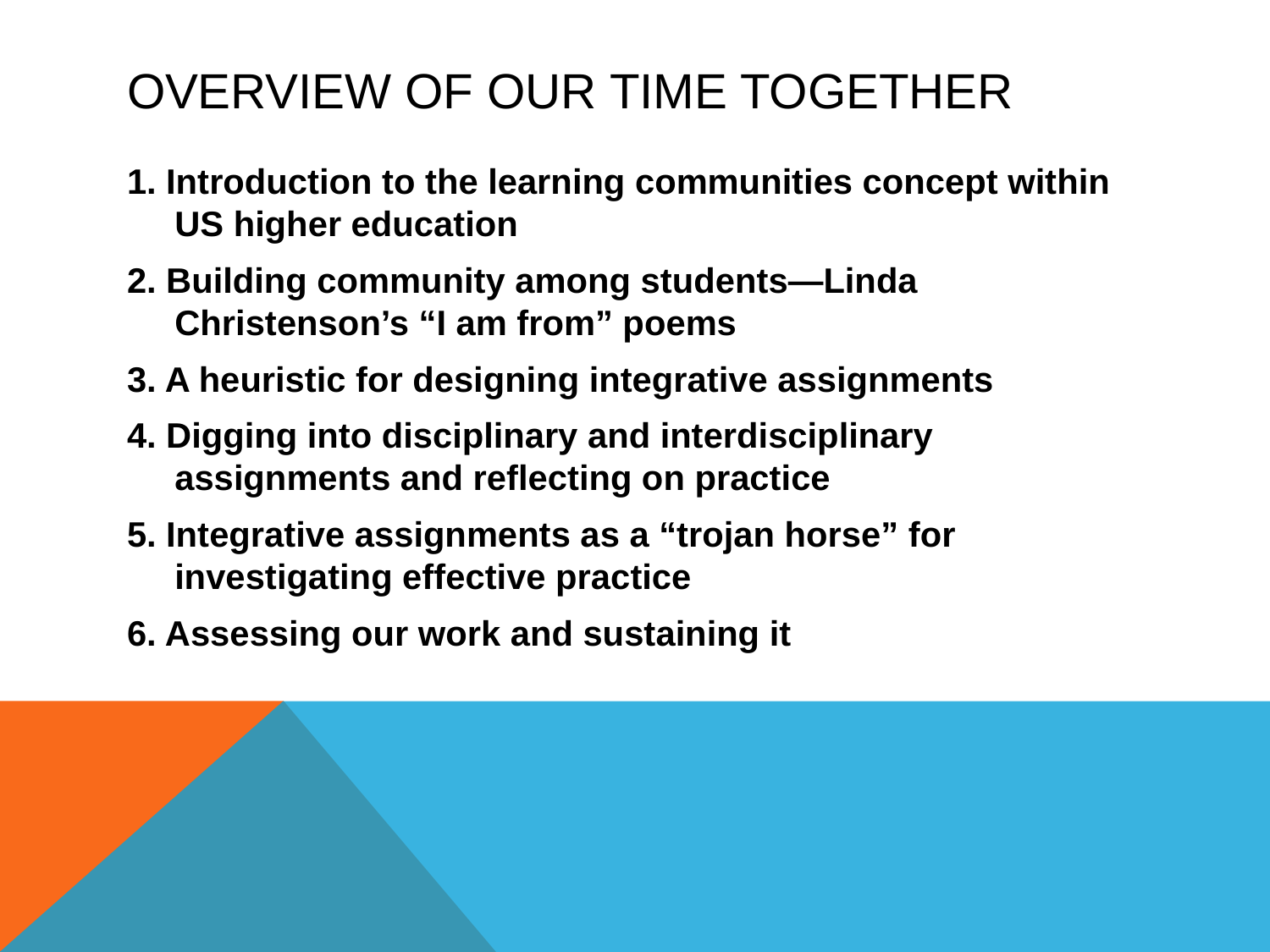

# Overview of our time together
1. Introduction to the learning communities concept within US higher education
2. Building community among students—Linda Christenson’s “I am from” poems
3. A heuristic for designing integrative assignments
4. Digging into disciplinary and interdisciplinary assignments and reflecting on practice
5. Integrative assignments as a “trojan horse” for investigating effective practice
6. Assessing our work and sustaining it